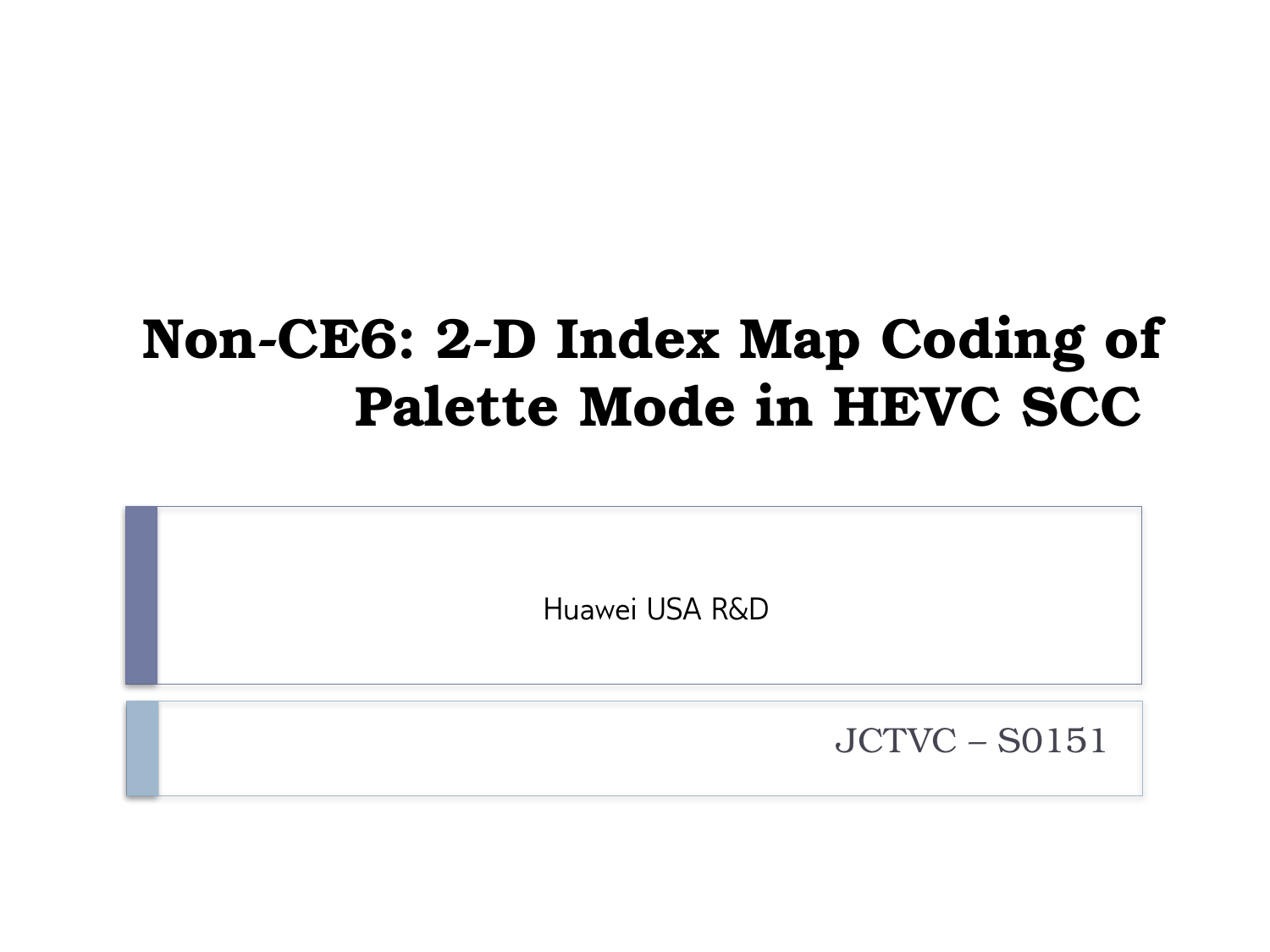

# Non-CE6: 2-D Index Map Coding of Palette Mode in HEVC SCC
Huawei USA R&D
JCTVC – S0151